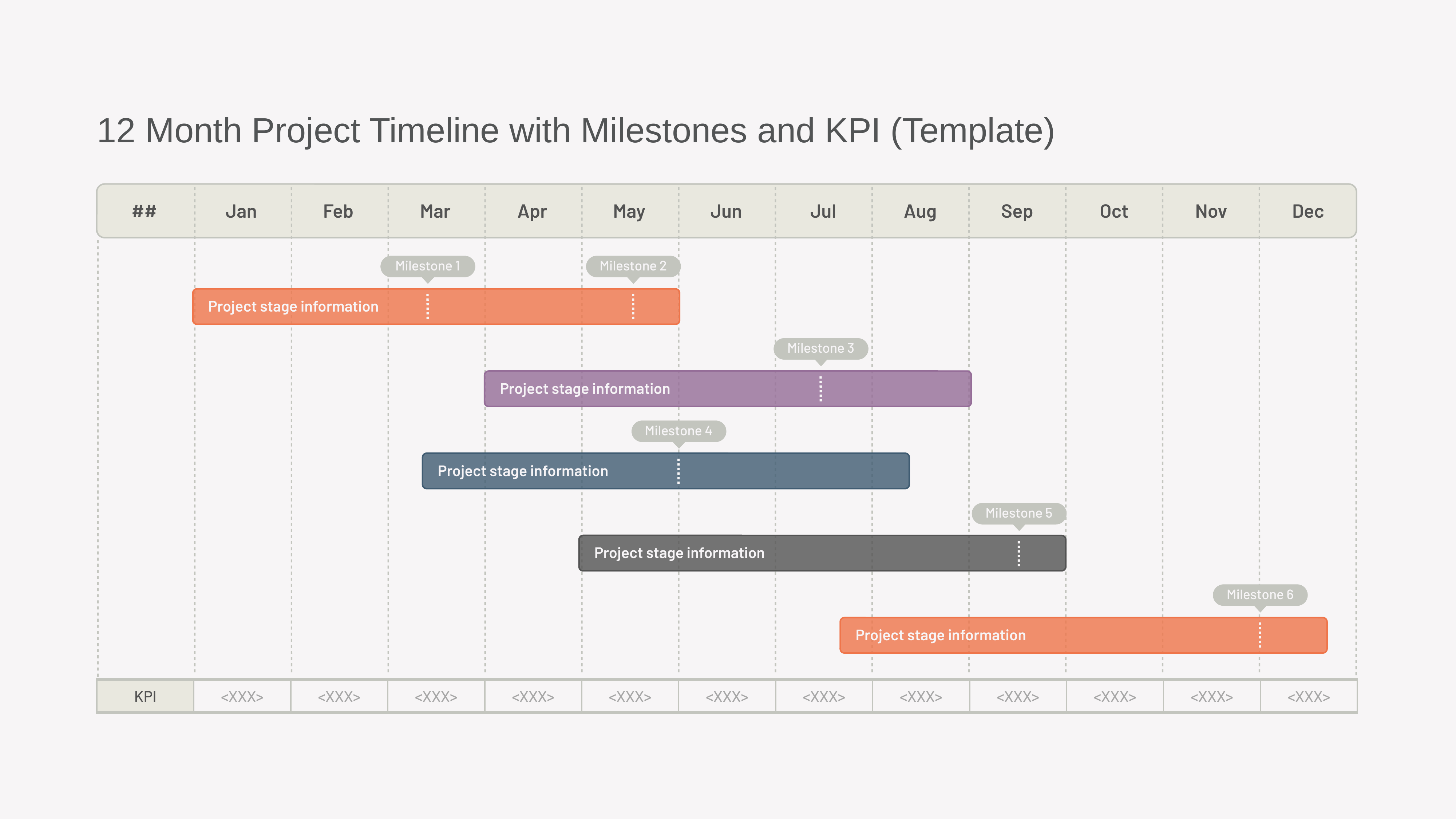

12 Month Project Timeline with Milestones and KPI (Template)

##
Jan
Feb
Mar
Apr
May
Jun
Jul
Aug
Sep
Oct
Nov
Dec

Milestone 1

Milestone 2

Project stage information
Milestone 3

Project stage information
Milestone 4

Project stage information
Milestone 5

Project stage information
Milestone 6

Project stage information
| KPI | <XXX> | <XXX> | <XXX> | <XXX> | <XXX> | <XXX> | <XXX> | <XXX> | <XXX> | <XXX> | <XXX> | <XXX> |
| --- | --- | --- | --- | --- | --- | --- | --- | --- | --- | --- | --- | --- |